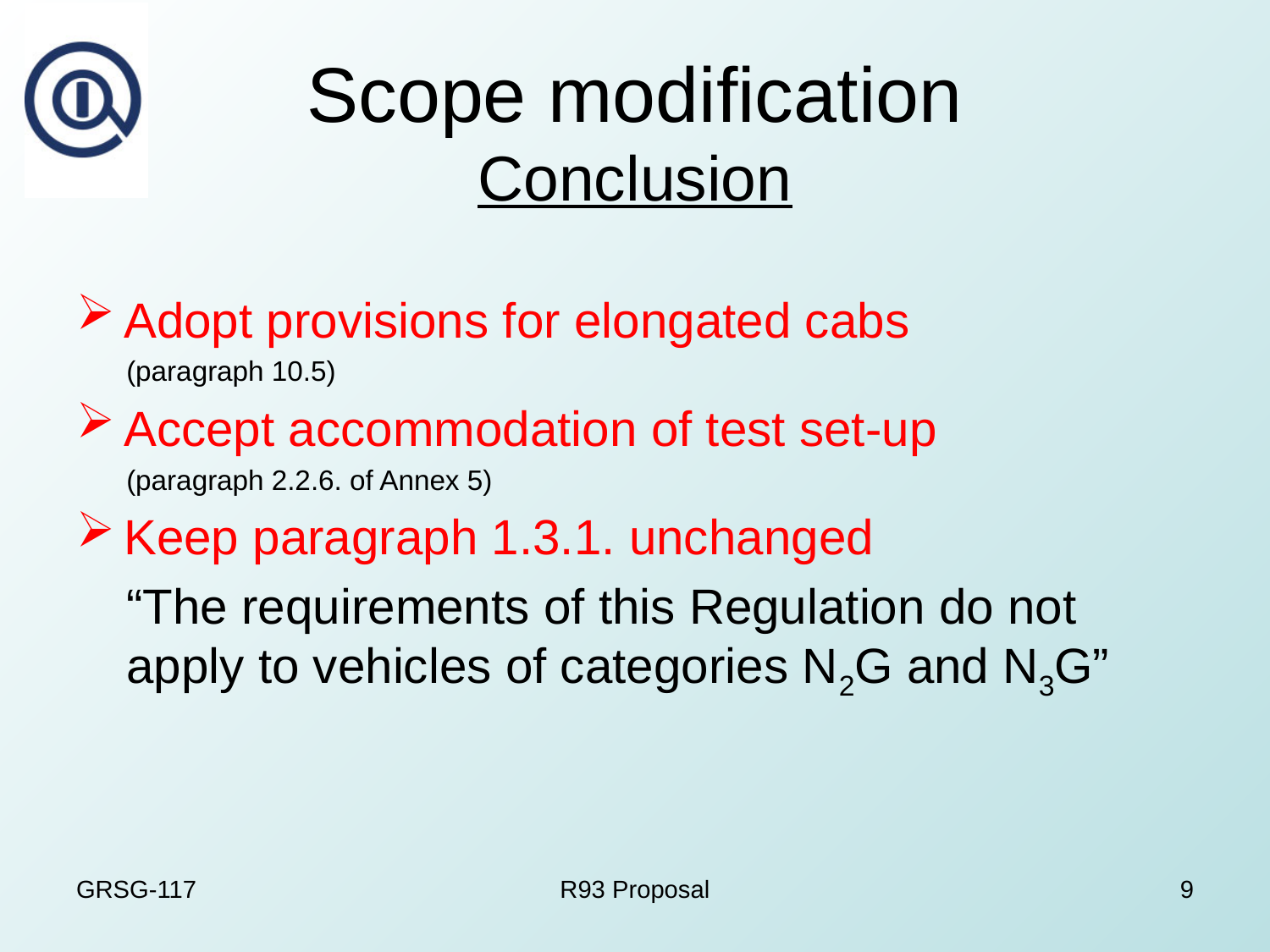

# Scope modification Conclusion
Adopt provisions for elongated cabs
(paragraph 10.5)
Accept accommodation of test set-up
(paragraph 2.2.6. of Annex 5)
Keep paragraph 1.3.1. unchanged
“The requirements of this Regulation do not apply to vehicles of categories N2G and N3G”

GRSG-117
R93 Proposal
9